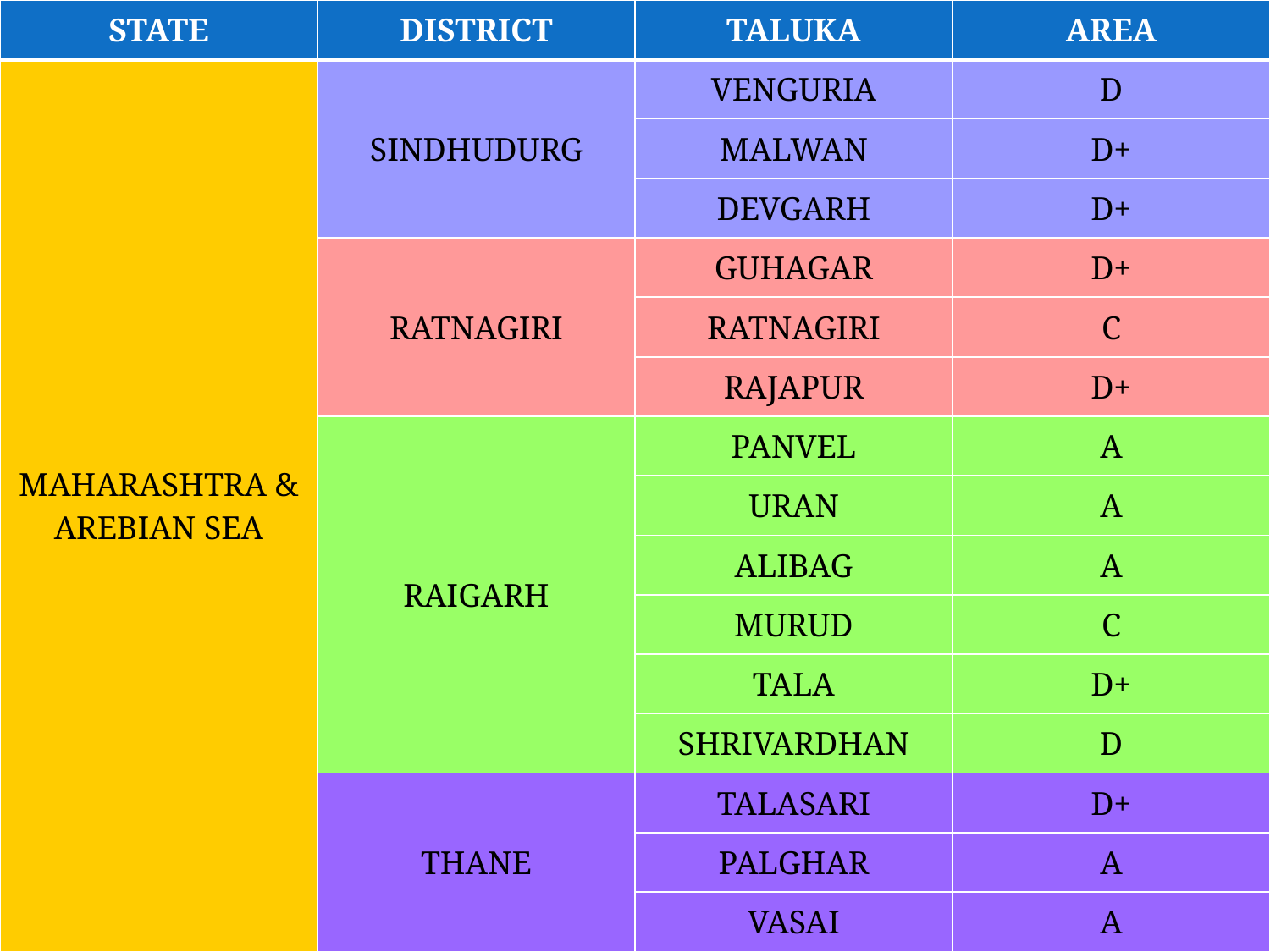

| STATE | DISTRICT | TALUKA | AREA |
| --- | --- | --- | --- |
| MAHARASHTRA & AREBIAN SEA | SINDHUDURG | VENGURIA | D |
|  |  | MALWAN | D+ |
|  |  | DEVGARH | D+ |
|  | RATNAGIRI | GUHAGAR | D+ |
|  |  | RATNAGIRI | C |
|  |  | RAJAPUR | D+ |
|  | RAIGARH | PANVEL | A |
|  |  | URAN | A |
|  |  | ALIBAG | A |
|  |  | MURUD | C |
|  |  | TALA | D+ |
|  |  | SHRIVARDHAN | D |
|  | THANE | TALASARI | D+ |
|  |  | PALGHAR | A |
|  |  | VASAI | A |